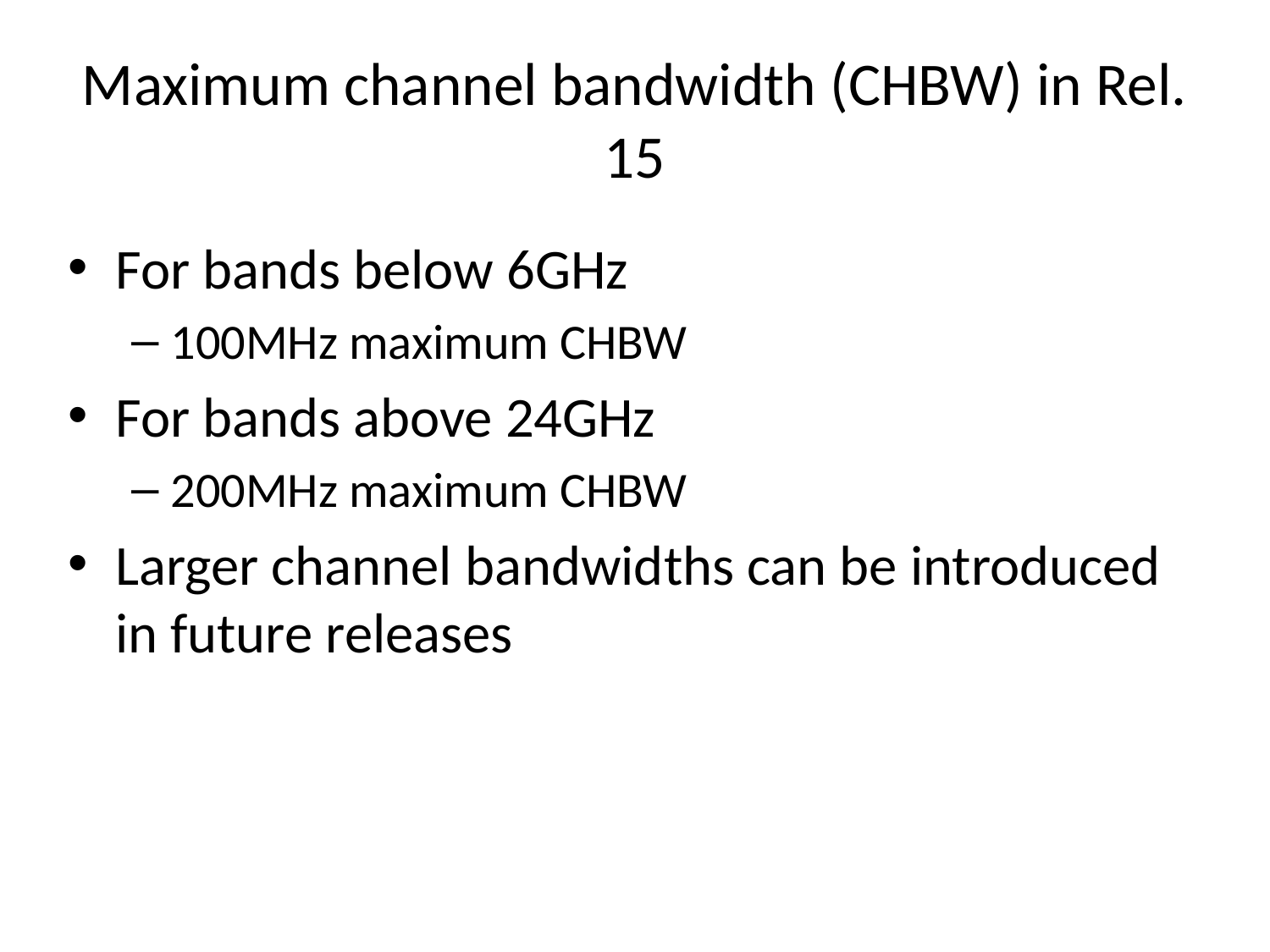

# Maximum channel bandwidth (CHBW) in Rel. 15
For bands below 6GHz
100MHz maximum CHBW
For bands above 24GHz
200MHz maximum CHBW
Larger channel bandwidths can be introduced in future releases